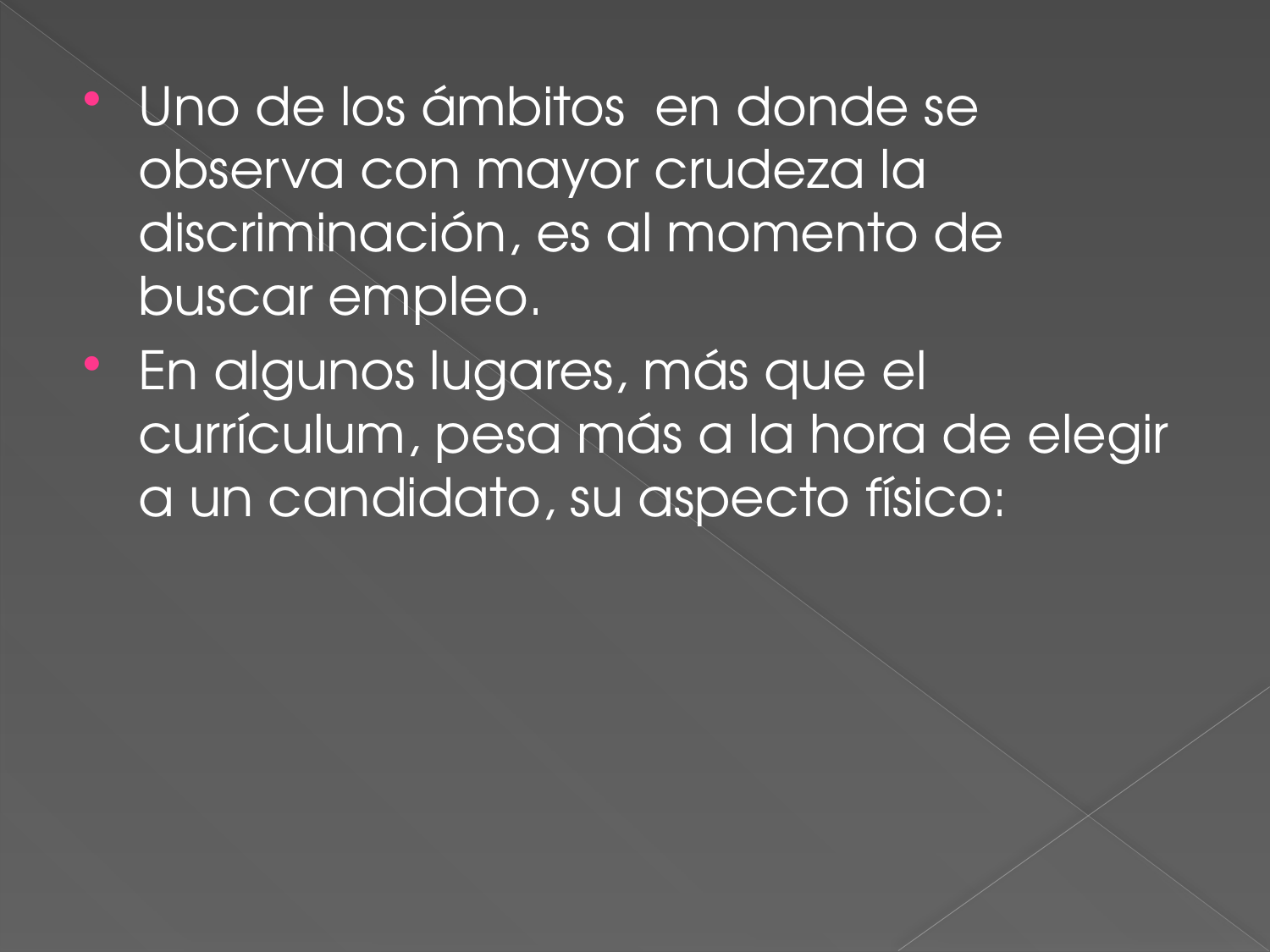

Uno de los ámbitos  en donde se observa con mayor crudeza la discriminación, es al momento de buscar empleo.
En algunos lugares, más que el currículum, pesa más a la hora de elegir a un candidato, su aspecto físico: